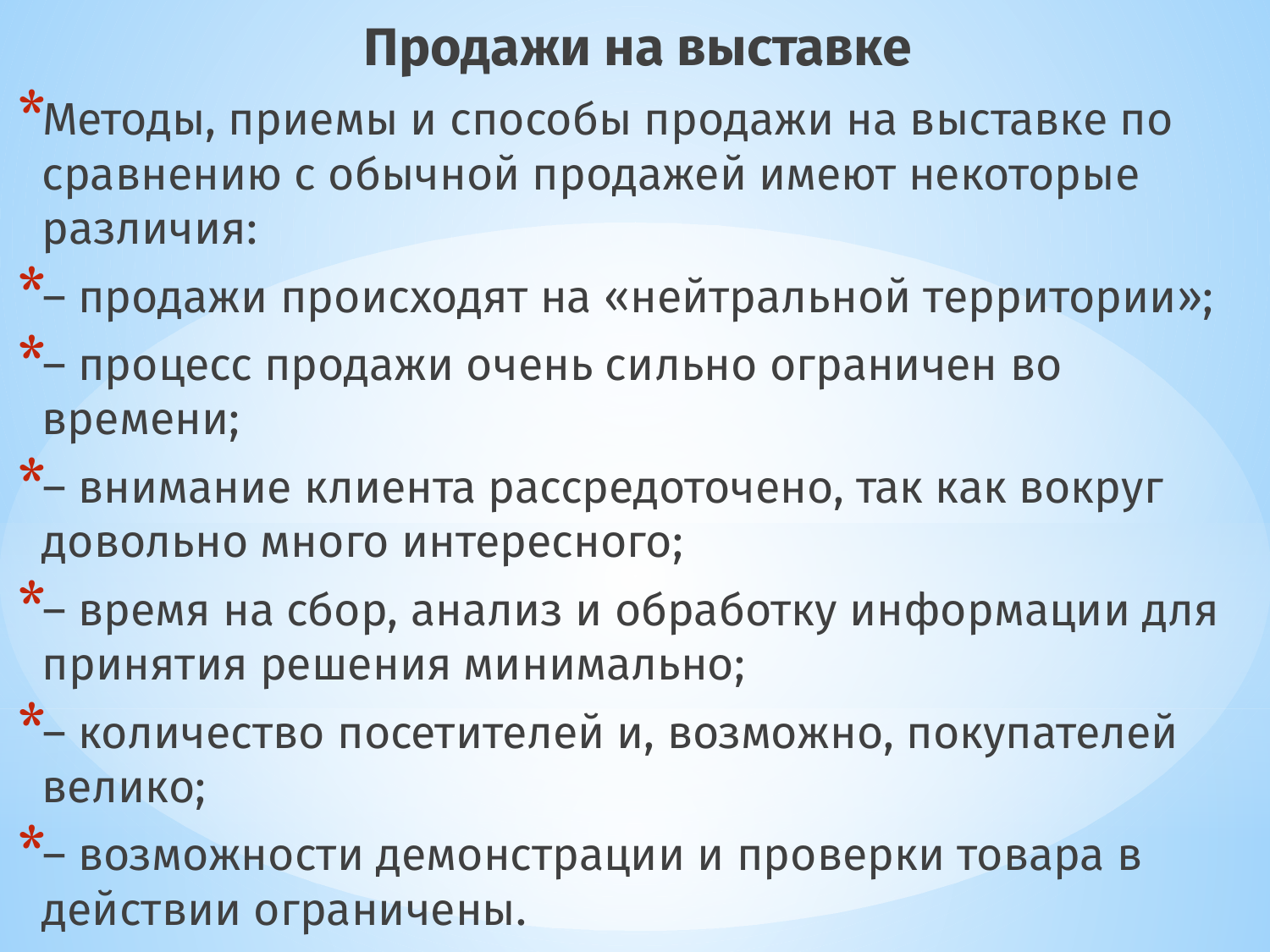

Продажи на выставке
Методы, приемы и способы продажи на выставке по сравнению с обычной продажей имеют некоторые различия:
– продажи происходят на «нейтральной территории»;
– процесс продажи очень сильно ограничен во времени;
– внимание клиента рассредоточено, так как вокруг довольно много интересного;
– время на сбор, анализ и обработку информации для принятия решения минимально;
– количество посетителей и, возможно, покупателей велико;
– возможности демонстрации и проверки товара в действии ограничены.

#